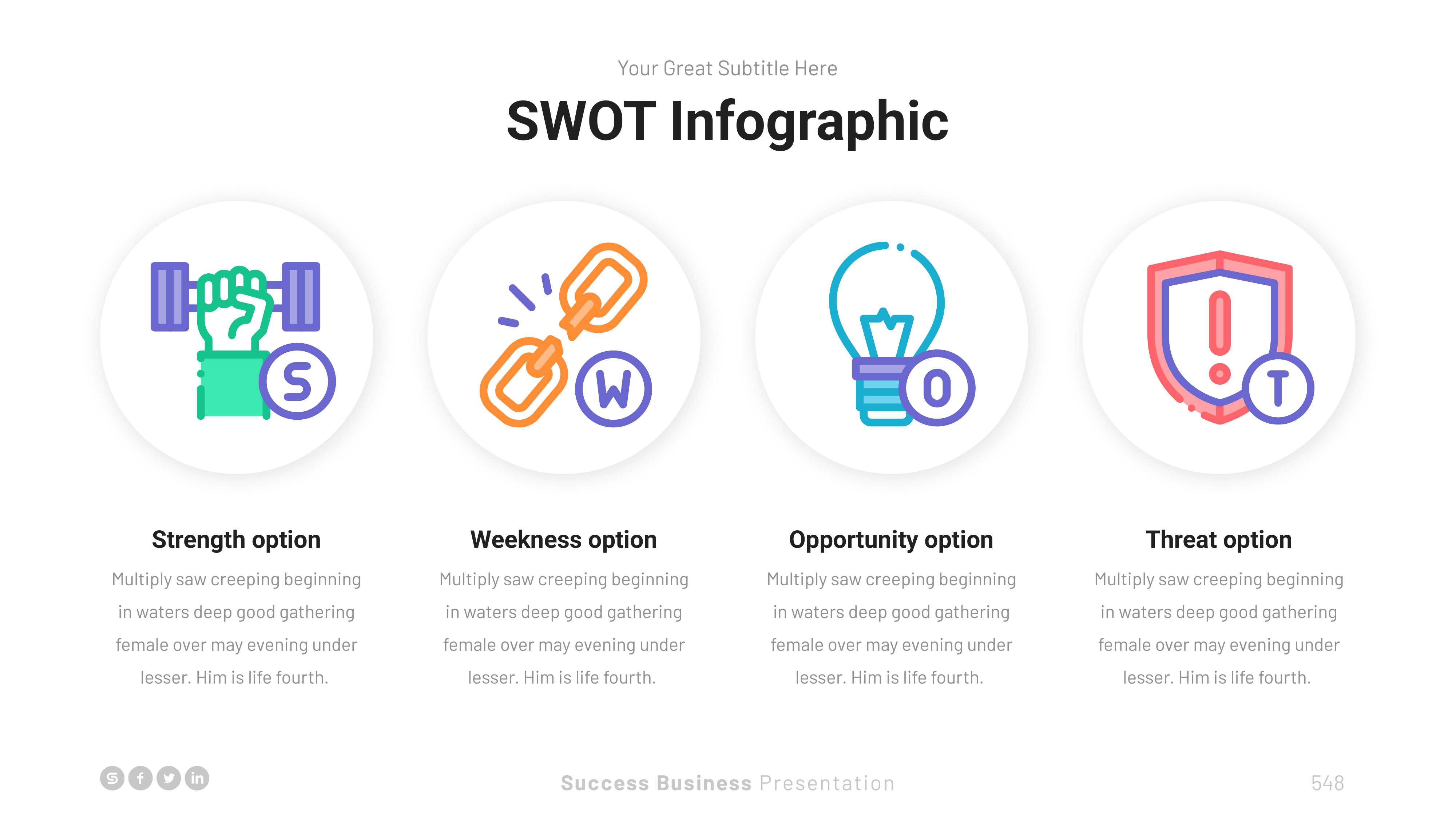

Your Great Subtitle Here
SWOT Infographic

Strength option
Multiply saw creeping beginning in waters deep good gathering female over may evening under lesser. Him is life fourth.
Weekness option
Multiply saw creeping beginning in waters deep good gathering female over may evening under lesser. Him is life fourth.
Opportunity option
Multiply saw creeping beginning in waters deep good gathering female over may evening under lesser. Him is life fourth.
Threat option
Multiply saw creeping beginning in waters deep good gathering female over may evening under lesser. Him is life fourth.